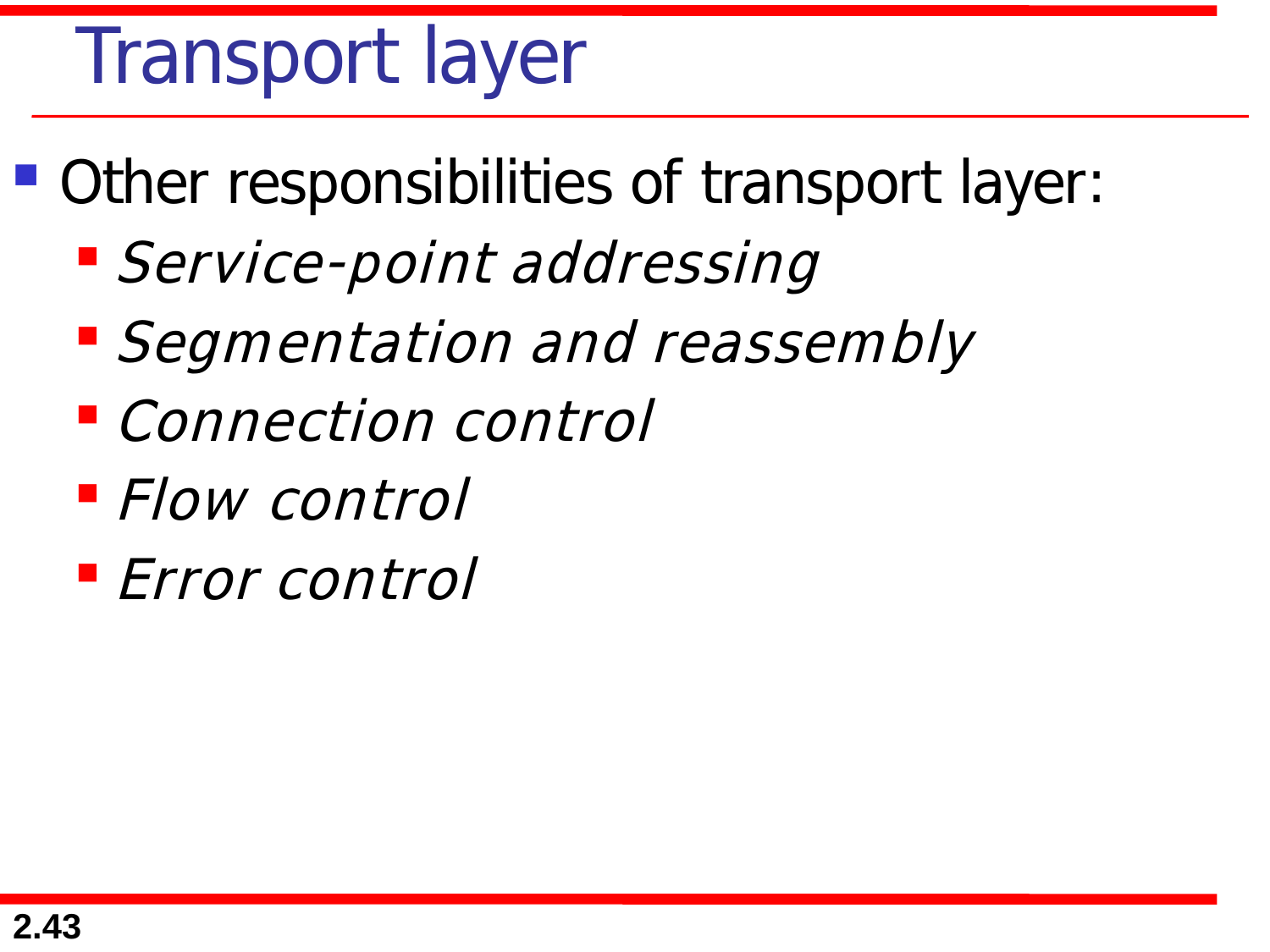

# Transport layer

Other responsibilities of transport layer:
Service-point addressing
Segmentation and reassembly
Connection control
Flow control
Error control

2.43